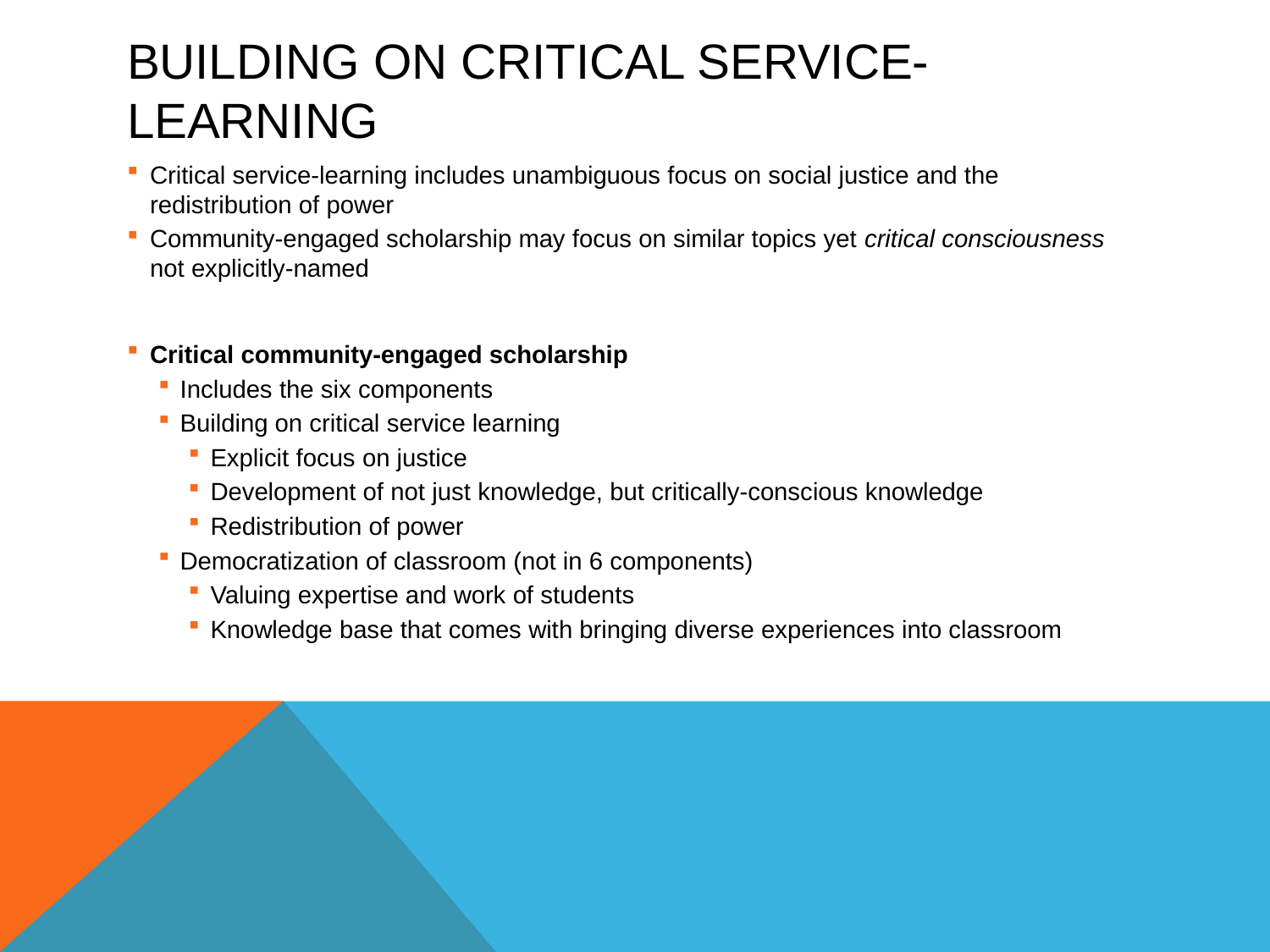

# Building on critical service-learning
Critical service-learning includes unambiguous focus on social justice and the redistribution of power
Community-engaged scholarship may focus on similar topics yet critical consciousness not explicitly-named

Critical community-engaged scholarship
Includes the six components
Building on critical service learning
Explicit focus on justice
Development of not just knowledge, but critically-conscious knowledge
Redistribution of power
Democratization of classroom (not in 6 components)
Valuing expertise and work of students
Knowledge base that comes with bringing diverse experiences into classroom